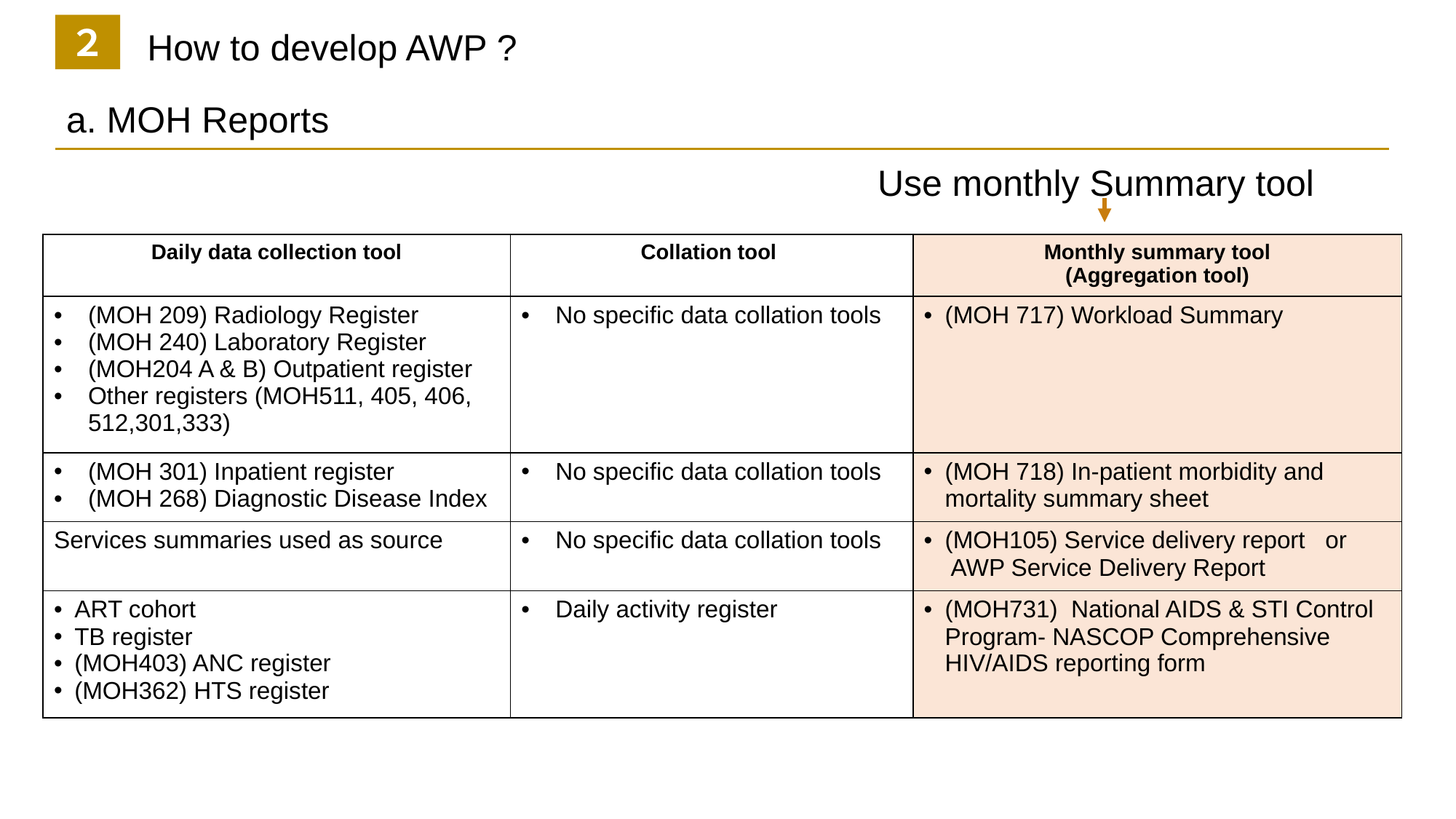

２
How to develop AWP ?
| a. MOH Reports |
| --- |
Use monthly Summary tool
| Daily data collection tool | Collation tool | Monthly summary tool (Aggregation tool) |
| --- | --- | --- |
| (MOH 209) Radiology Register (MOH 240) Laboratory Register (MOH204 A & B) Outpatient register Other registers (MOH511, 405, 406, 512,301,333) | No specific data collation tools | (MOH 717) Workload Summary |
| (MOH 301) Inpatient register (MOH 268) Diagnostic Disease Index | No specific data collation tools | (MOH 718) In-patient morbidity and mortality summary sheet |
| Services summaries used as source | No specific data collation tools | (MOH105) Service delivery report or AWP Service Delivery Report |
| ART cohort TB register (MOH403) ANC register (MOH362) HTS register | Daily activity register | (MOH731) National AIDS & STI Control Program- NASCOP Comprehensive HIV/AIDS reporting form |